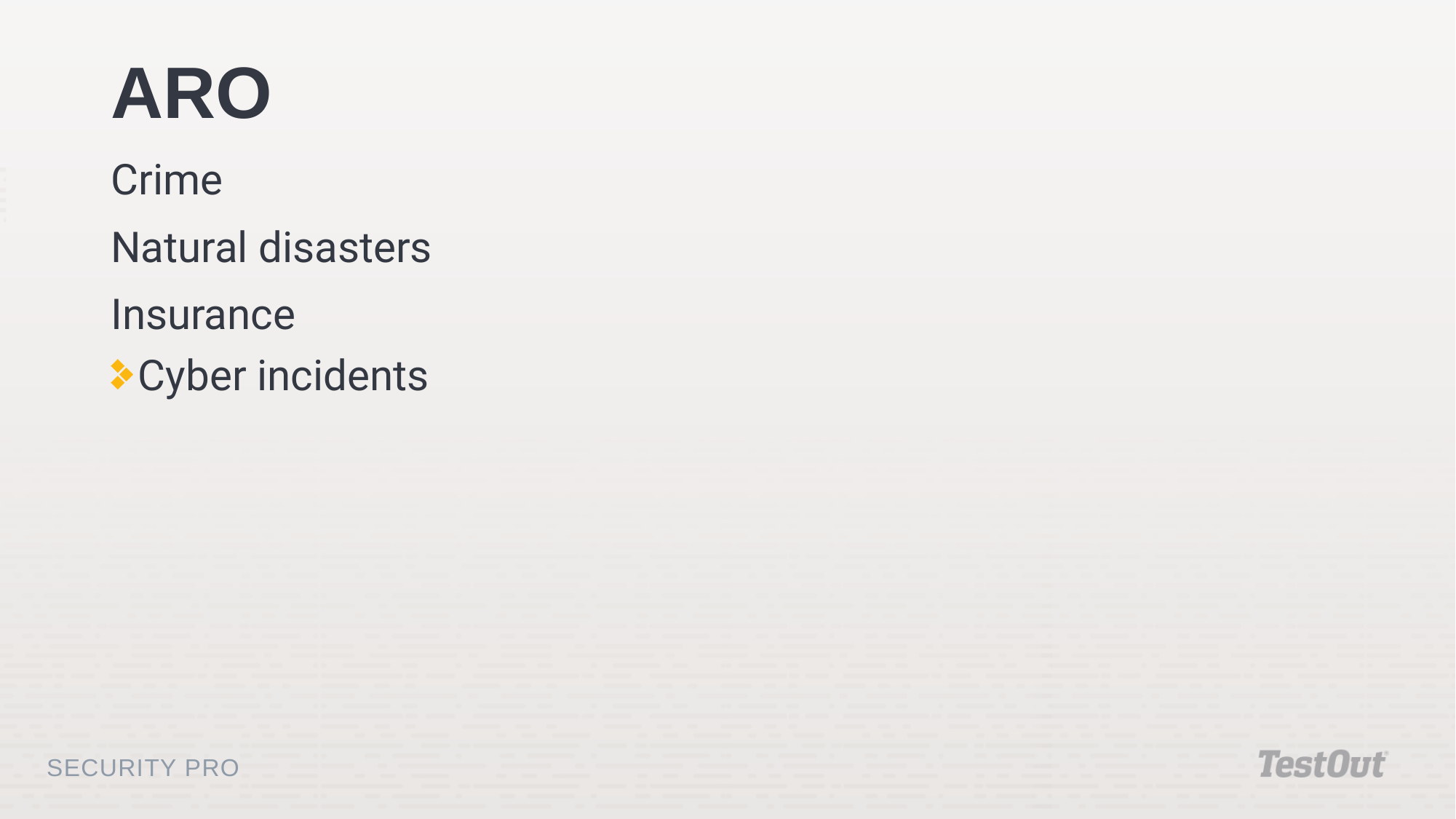

# ARO
Crime
Natural disasters
Insurance
Cyber incidents
Security Pro